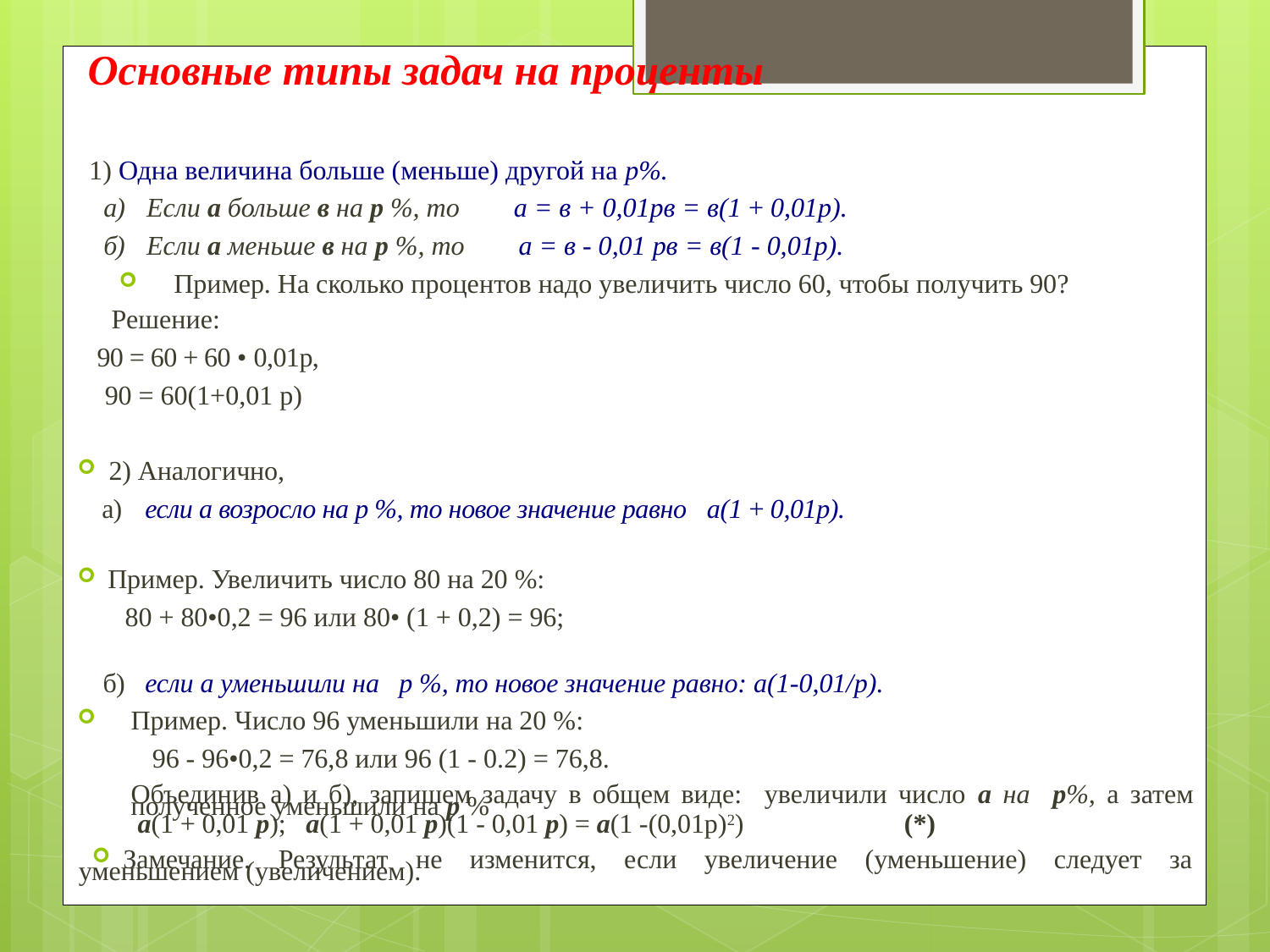

# Основные типы задач на проценты
  1) Одна величина больше (меньше) другой на р%.
    а)	Если а больше в на р %, то        а = в + 0,01рв = в(1 + 0,01р).
    б)	Если а меньше в на р %, то        а = в - 0,01 рв = в(1 - 0,01р).
Пример. На сколько процентов надо увеличить число 60, чтобы получить 90?
     Решение:
   90 = 60 + 60 • 0,01р,
    90 = 60(1+0,01 р)

2) Аналогично,
    а) 	если а возросло на р %, то новое значение равно   а(1 + 0,01р).
Пример. Увеличить число 80 на 20 %:
       80 + 80•0,2 = 96 или 80• (1 + 0,2) = 96;

    б)	если а уменьшили на   р %, то новое значение равно: а(1-0,01/p).
Пример. Число 96 уменьшили на 20 %:
           96 - 96•0,2 = 76,8 или 96 (1 - 0.2) = 76,8.

Объединив а) и б), запишем задачу в общем виде:  увеличили число а на  р%, а затем полученное уменьшили на р %
 а(1 + 0,01 р);   а(1 + 0,01 р)(1 - 0,01 р) = а(1 -(0,01р)2)                        (*)

Замечание. Результат не изменится, если увеличение (уменьшение) следует за уменьшением (увеличением).